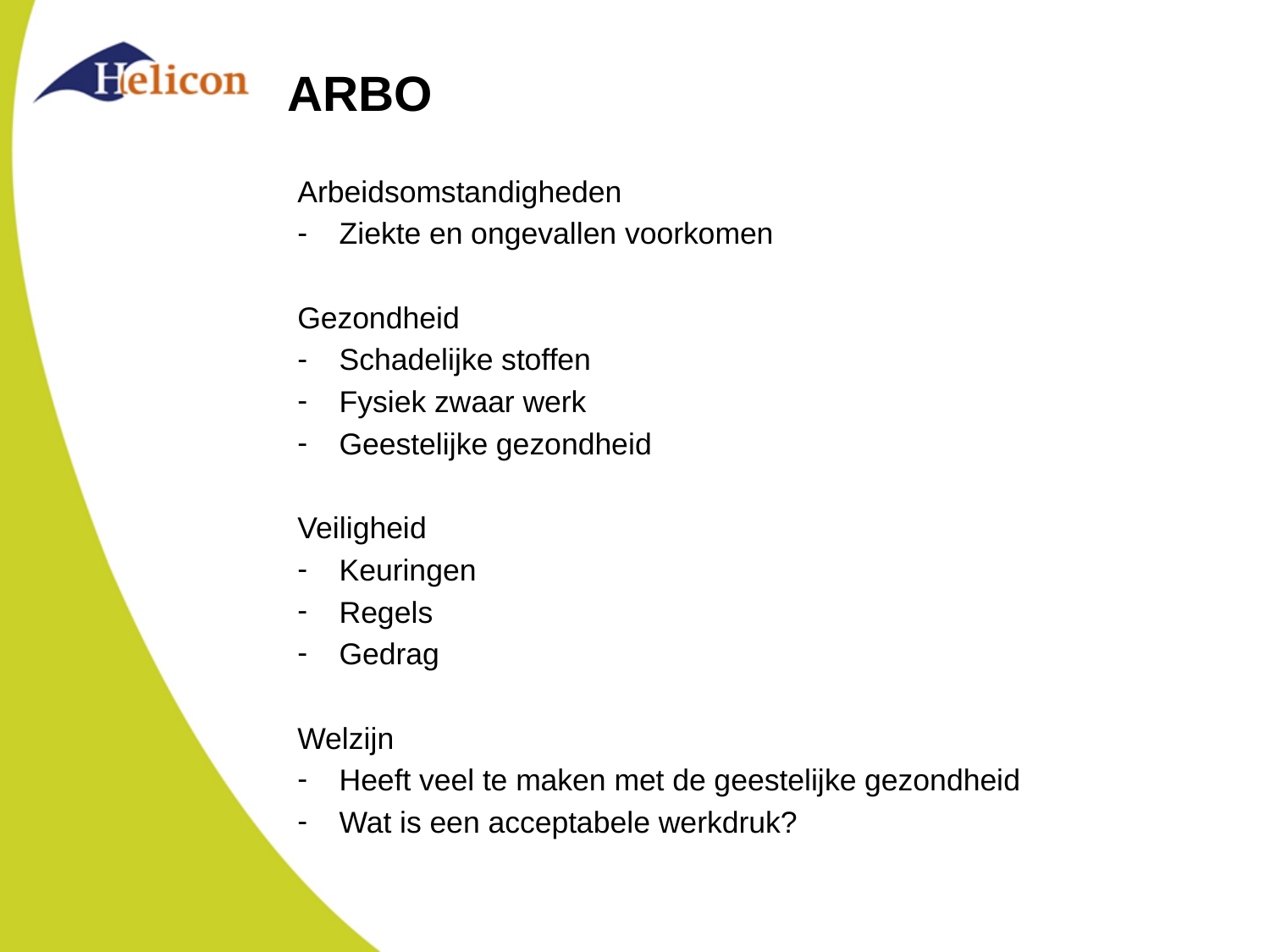

# ARBO
Arbeidsomstandigheden
Ziekte en ongevallen voorkomen

Gezondheid
Schadelijke stoffen
Fysiek zwaar werk
Geestelijke gezondheid

Veiligheid
Keuringen
Regels
Gedrag

Welzijn
Heeft veel te maken met de geestelijke gezondheid
Wat is een acceptabele werkdruk?